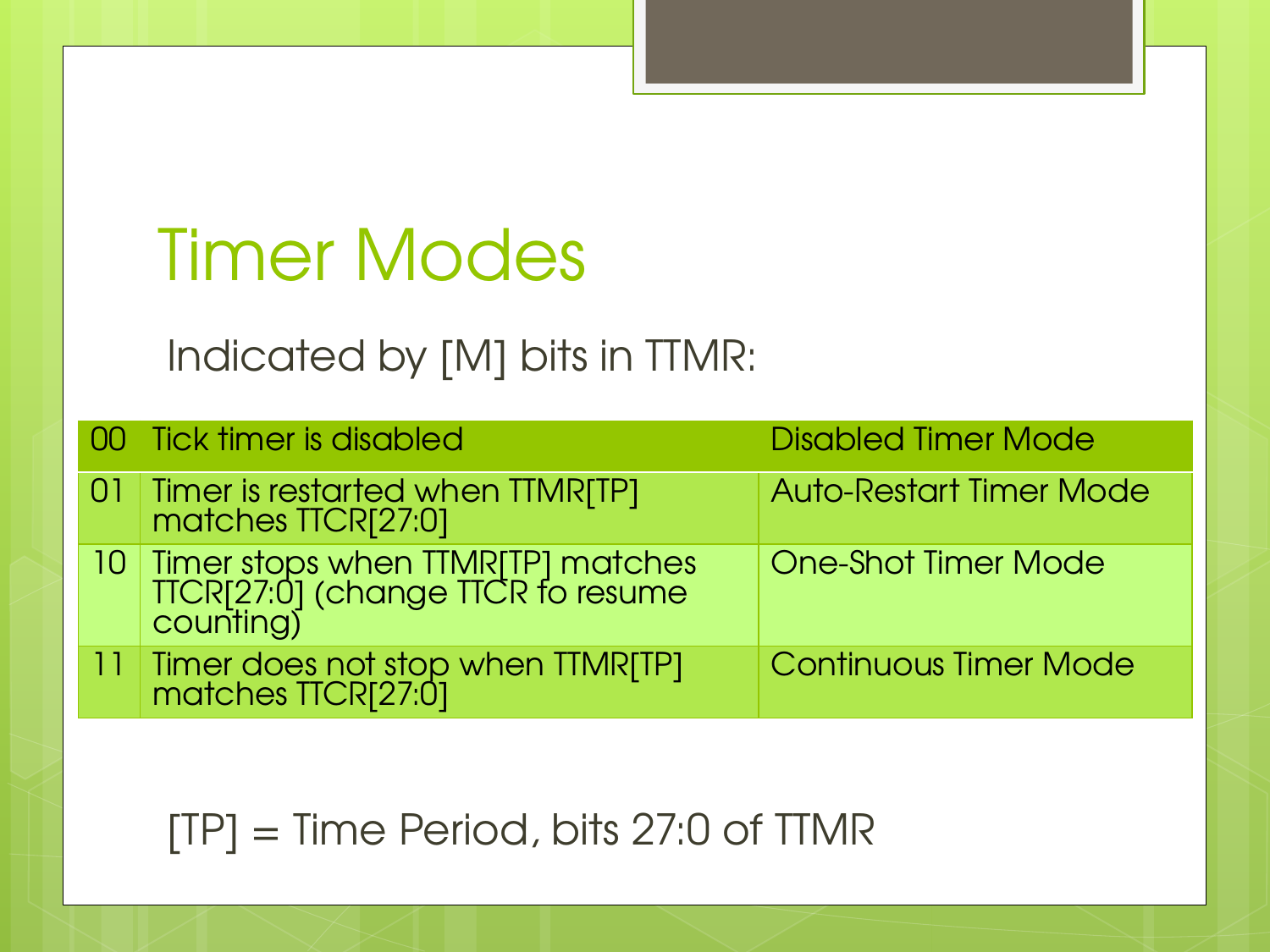

# Timer Modes
Indicated by [M] bits in TTMR:

[TP] = Time Period, bits 27:0 of TTMR
| 00 | Tick timer is disabled | Disabled Timer Mode |
| --- | --- | --- |
| 01 | Timer is restarted when TTMR[TP] matches TTCR[27:0] | Auto-Restart Timer Mode |
| 10 | Timer stops when TTMR[TP] matches TTCR[27:0] (change TTCR to resume counting) | One-Shot Timer Mode |
| 11 | Timer does not stop when TTMR[TP] matches TTCR[27:0] | Continuous Timer Mode |